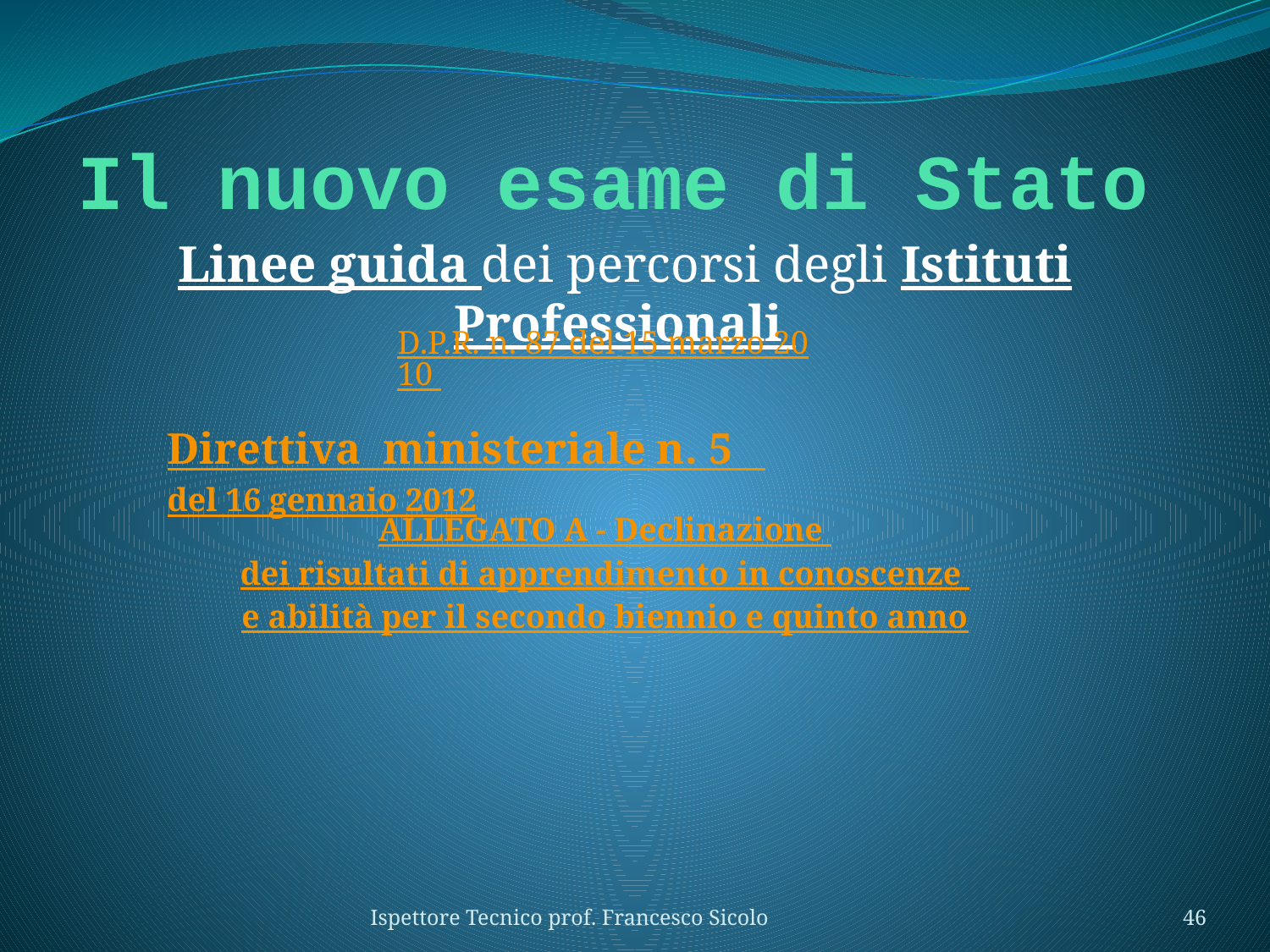

# Il nuovo esame di Stato
Linee guida dei percorsi degli Istituti Professionali
D.P.R. n. 87 del 15 marzo 2010
Direttiva  ministeriale n. 5   del 16 gennaio 2012
ALLEGATO A - Declinazione dei risultati di apprendimento in conoscenze e abilità per il secondo biennio e quinto anno
Ispettore Tecnico prof. Francesco Sicolo
46